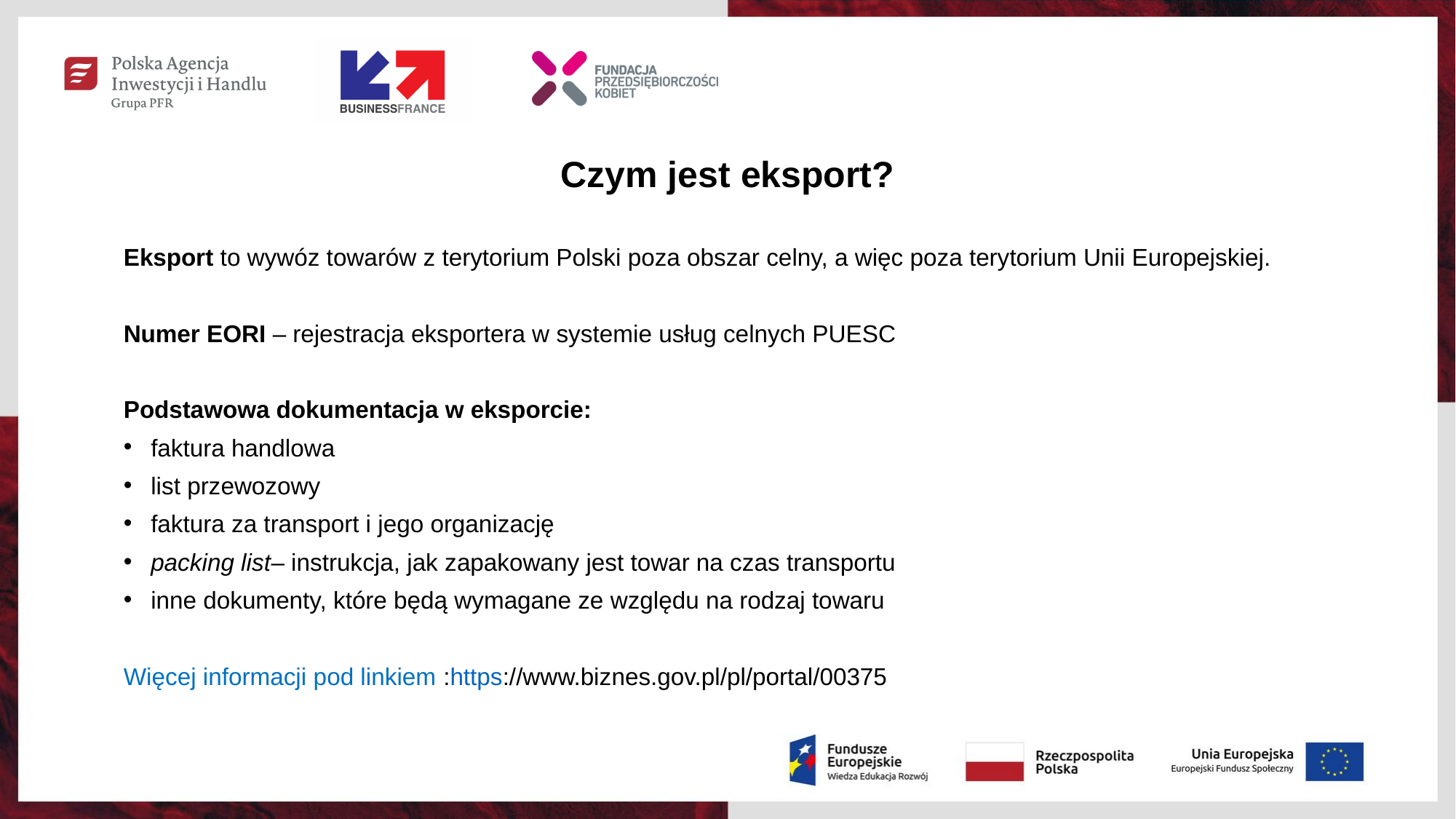

# Czym jest eksport?
Eksport to wywóz towarów z terytorium Polski poza obszar celny, a więc poza terytorium Unii Europejskiej.

Numer EORI – rejestracja eksportera w systemie usług celnych PUESC

Podstawowa dokumentacja w eksporcie:
faktura handlowa
list przewozowy
faktura za transport i jego organizację
packing list– instrukcja, jak zapakowany jest towar na czas transportu
inne dokumenty, które będą wymagane ze względu na rodzaj towaru

Więcej informacji pod linkiem :https://www.biznes.gov.pl/pl/portal/00375